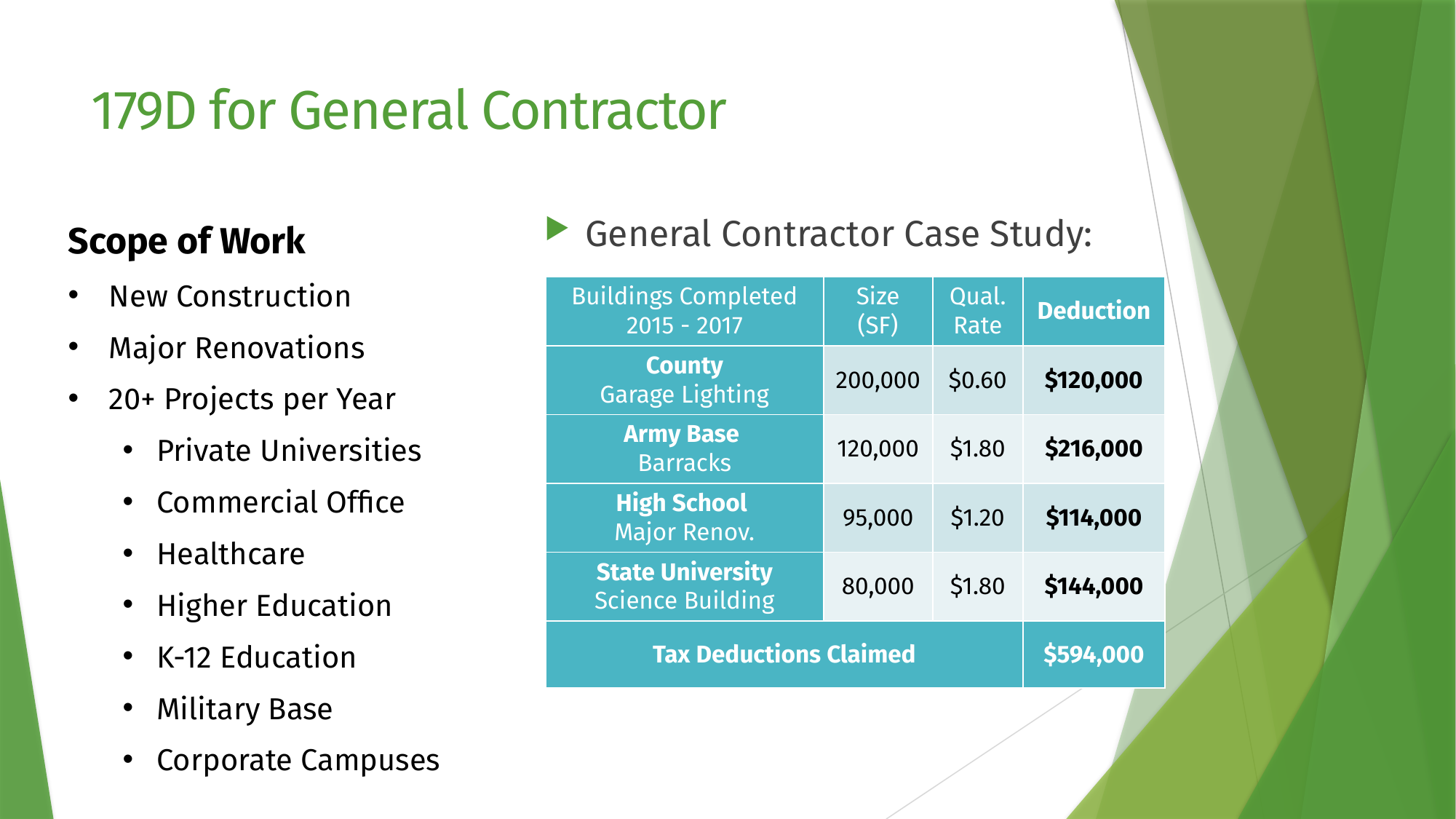

179D for General Contractor
General Contractor Case Study:
Scope of Work
New Construction
Major Renovations
20+ Projects per Year
Private Universities
Commercial Office
Healthcare
Higher Education
K-12 Education
Military Base
Corporate Campuses
| Buildings Completed 2015 - 2017 | Size (SF) | Qual. Rate | Deduction |
| --- | --- | --- | --- |
| County Garage Lighting | 200,000 | $0.60 | $120,000 |
| Army Base Barracks | 120,000 | $1.80 | $216,000 |
| High School Major Renov. | 95,000 | $1.20 | $114,000 |
| State University Science Building | 80,000 | $1.80 | $144,000 |
| Tax Deductions Claimed |  |  | $594,000 |